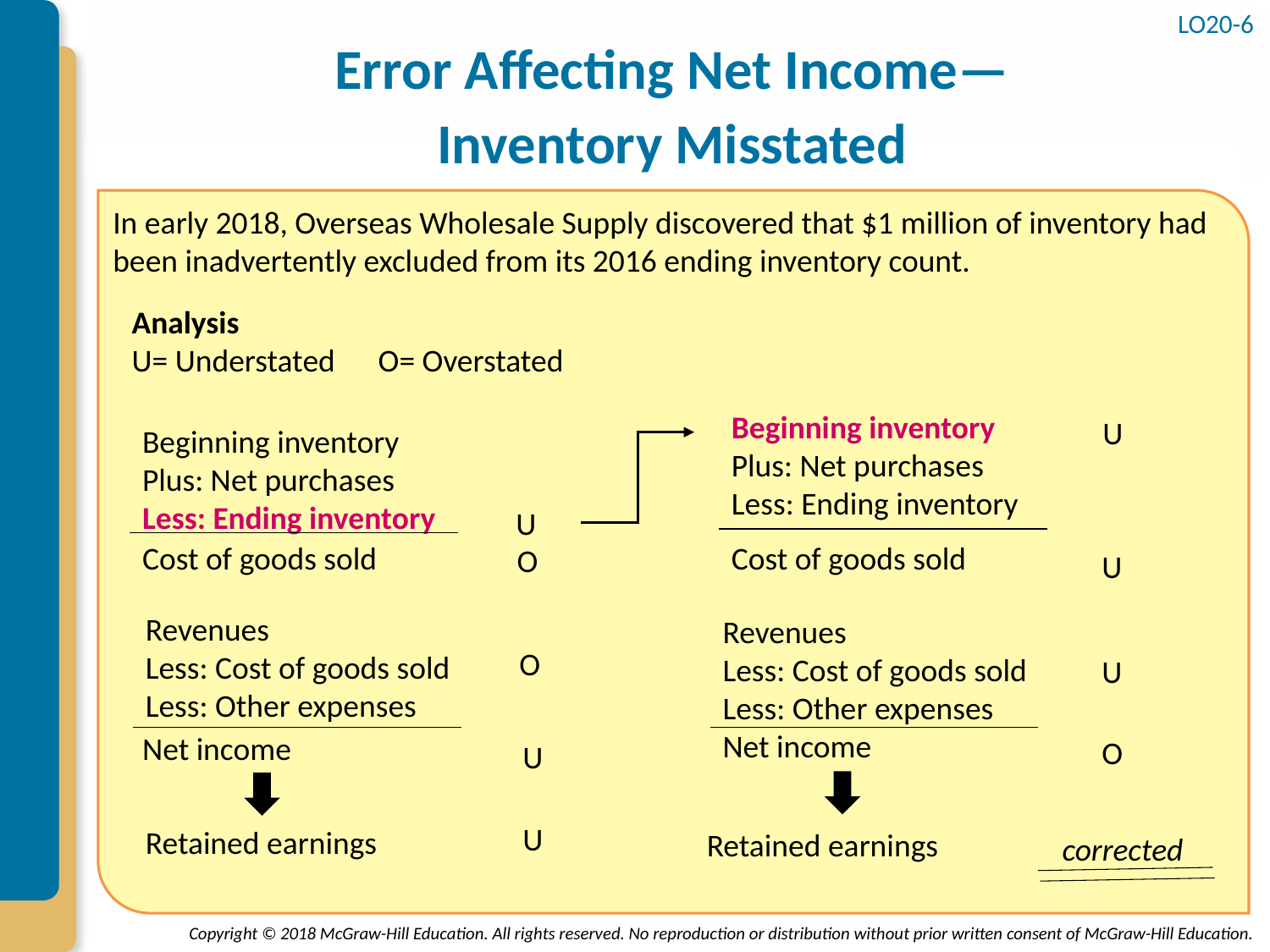

LO20-6
# Error Affecting Net Income— Inventory Misstated

In early 2018, Overseas Wholesale Supply discovered that $1 million of inventory had been inadvertently excluded from its 2016 ending inventory count.

Analysis
U= Understated      O= Overstated
Beginning inventory
Plus: Net purchases
Less: Ending inventory
U
Beginning inventory
Plus: Net purchases
Less: Ending inventory
U
Cost of goods sold
Cost of goods sold
O
U
Revenues
Less: Cost of goods sold
Less: Other expenses
Revenues
Less: Cost of goods sold
Less: Other expenses
O
U
Net income
Net income
O
U

U
Retained earnings
Retained earnings
corrected